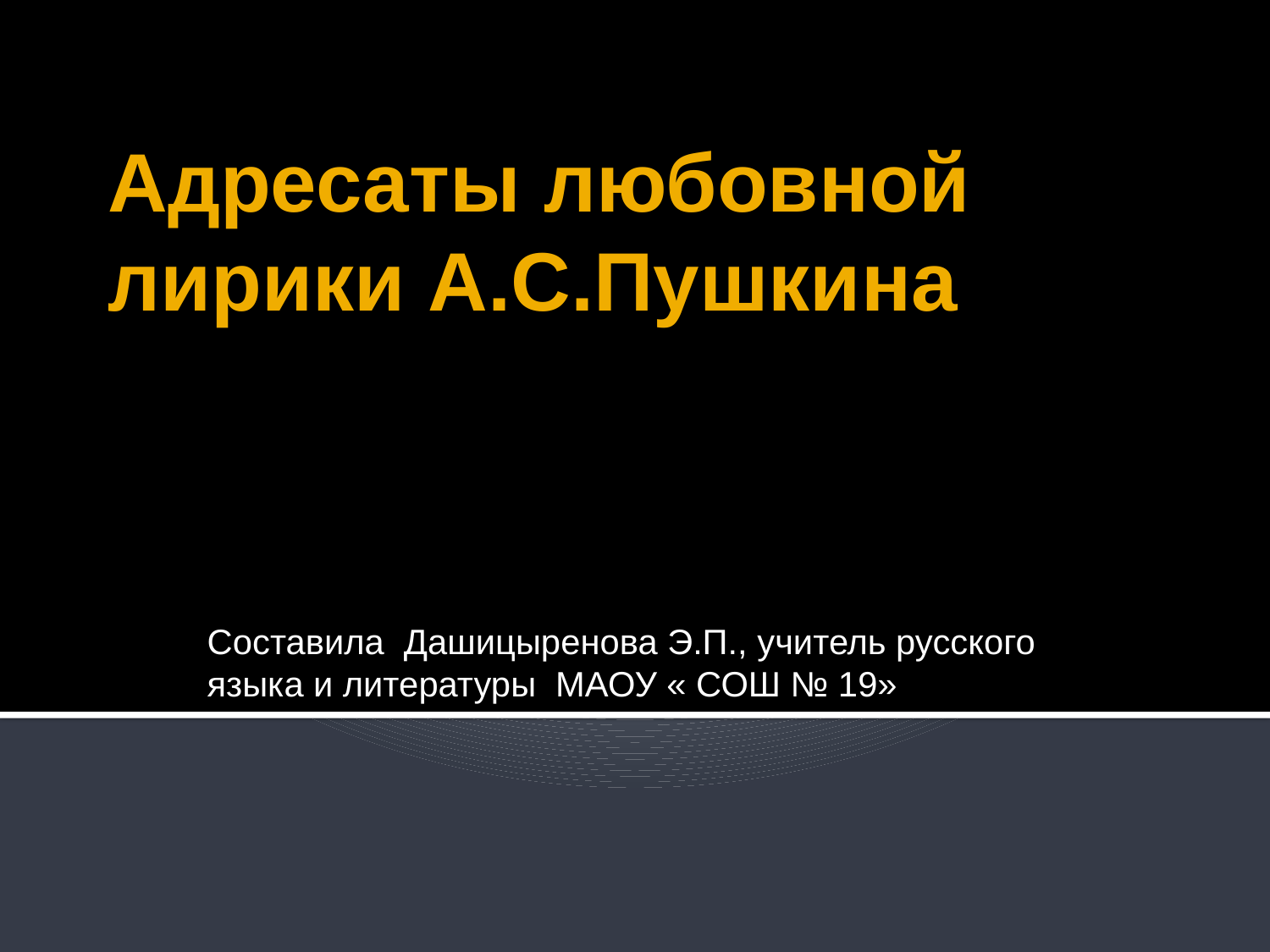

# Адресаты любовной лирики А.С.Пушкина
Составила  Дашицыренова Э.П., учитель русского языка и литературы  МАОУ « СОШ № 19»